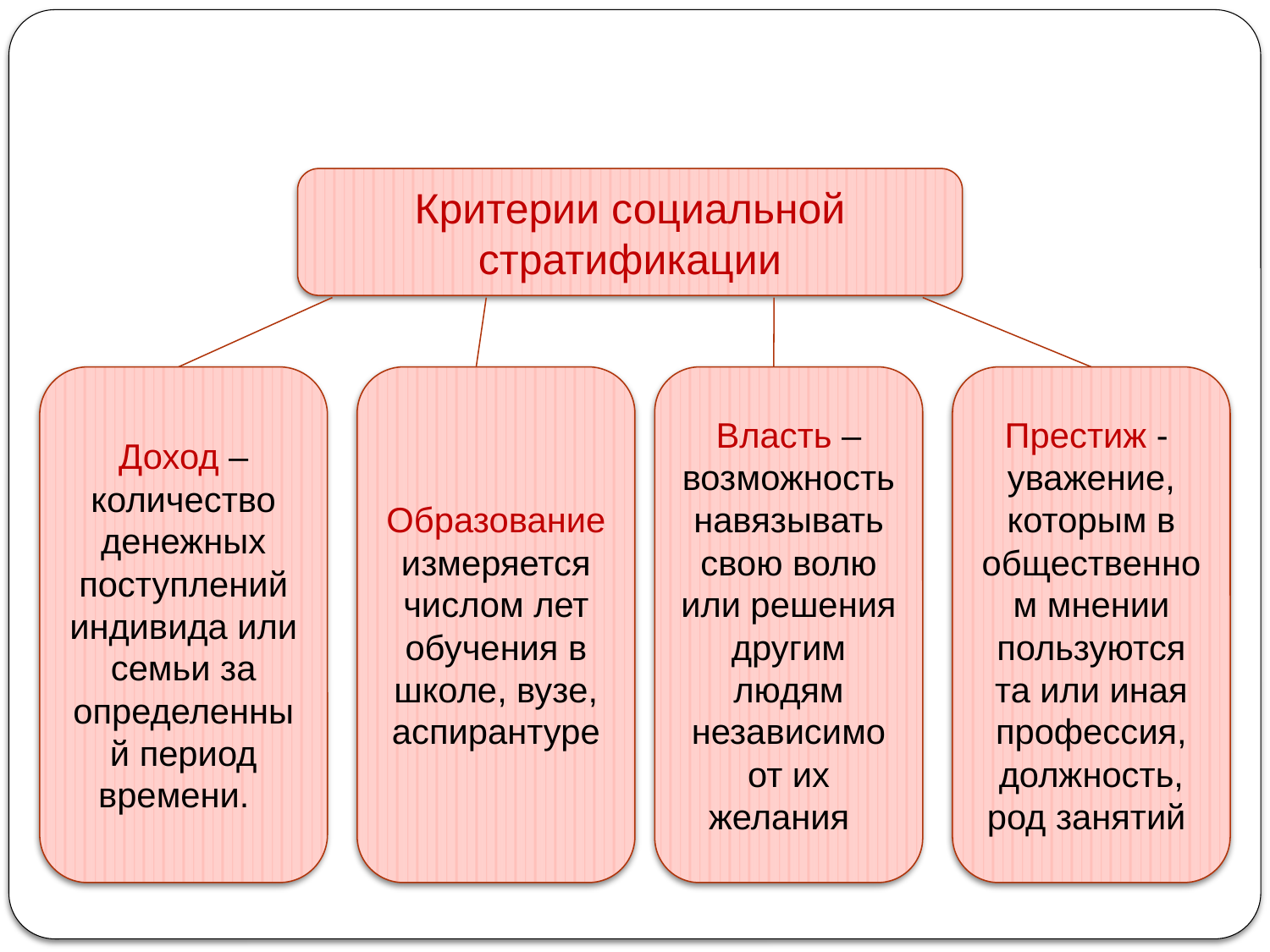

#

Критерии социальной стратификации
Доход – количество денежных поступлений индивида или семьи за определенный период времени.
Образование измеряется числом лет обучения в школе, вузе, аспирантуре
Власть – возможность навязывать свою волю или решения другим людям независимо от их желания
Престиж -  уважение, которым в общественном мнении пользуются та или иная профессия, должность, род занятий